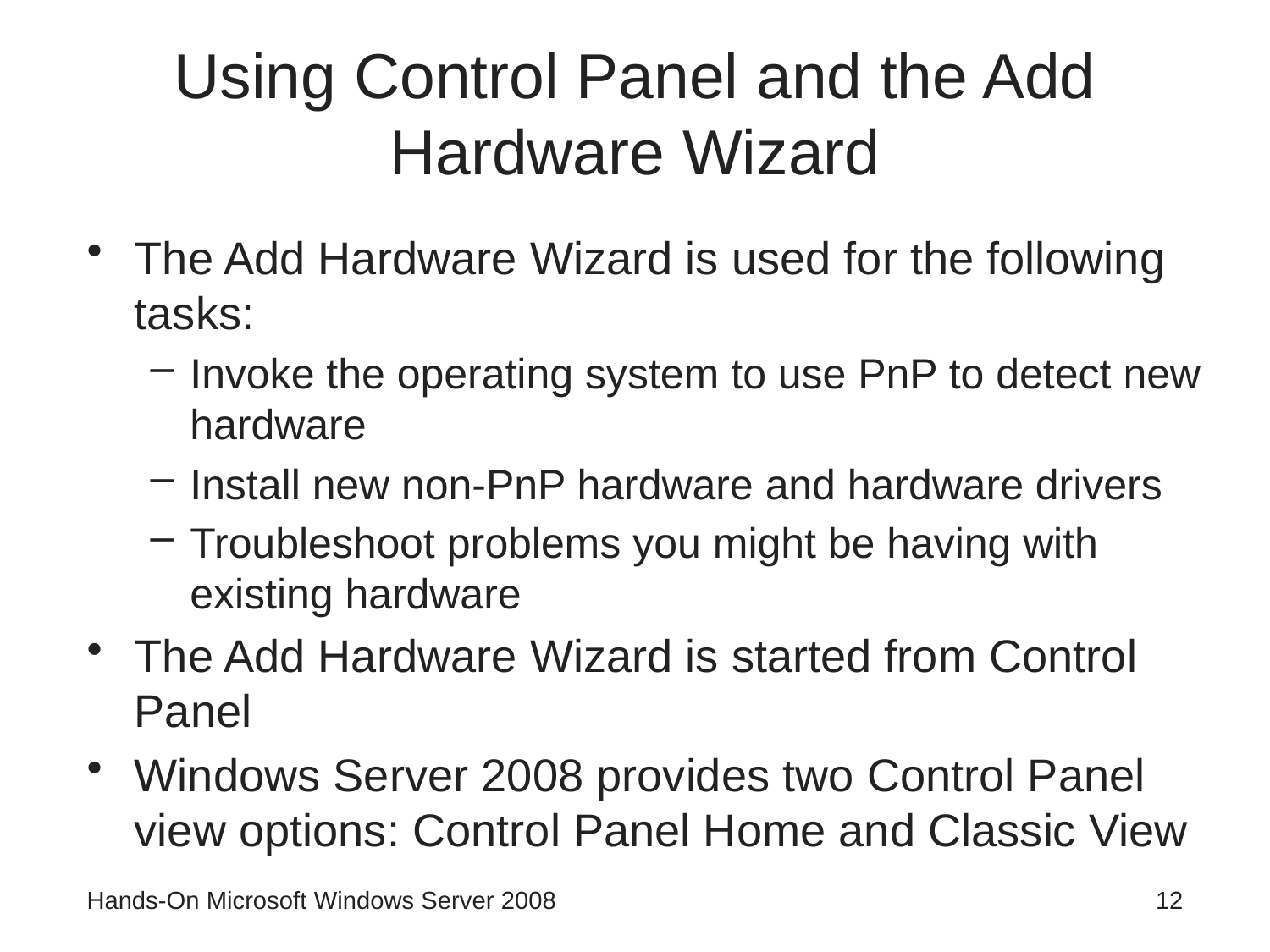

# Using Control Panel and the Add Hardware Wizard
The Add Hardware Wizard is used for the following tasks:
Invoke the operating system to use PnP to detect new hardware
Install new non-PnP hardware and hardware drivers
Troubleshoot problems you might be having with existing hardware
The Add Hardware Wizard is started from Control Panel
Windows Server 2008 provides two Control Panel view options: Control Panel Home and Classic View
Hands-On Microsoft Windows Server 2008
12